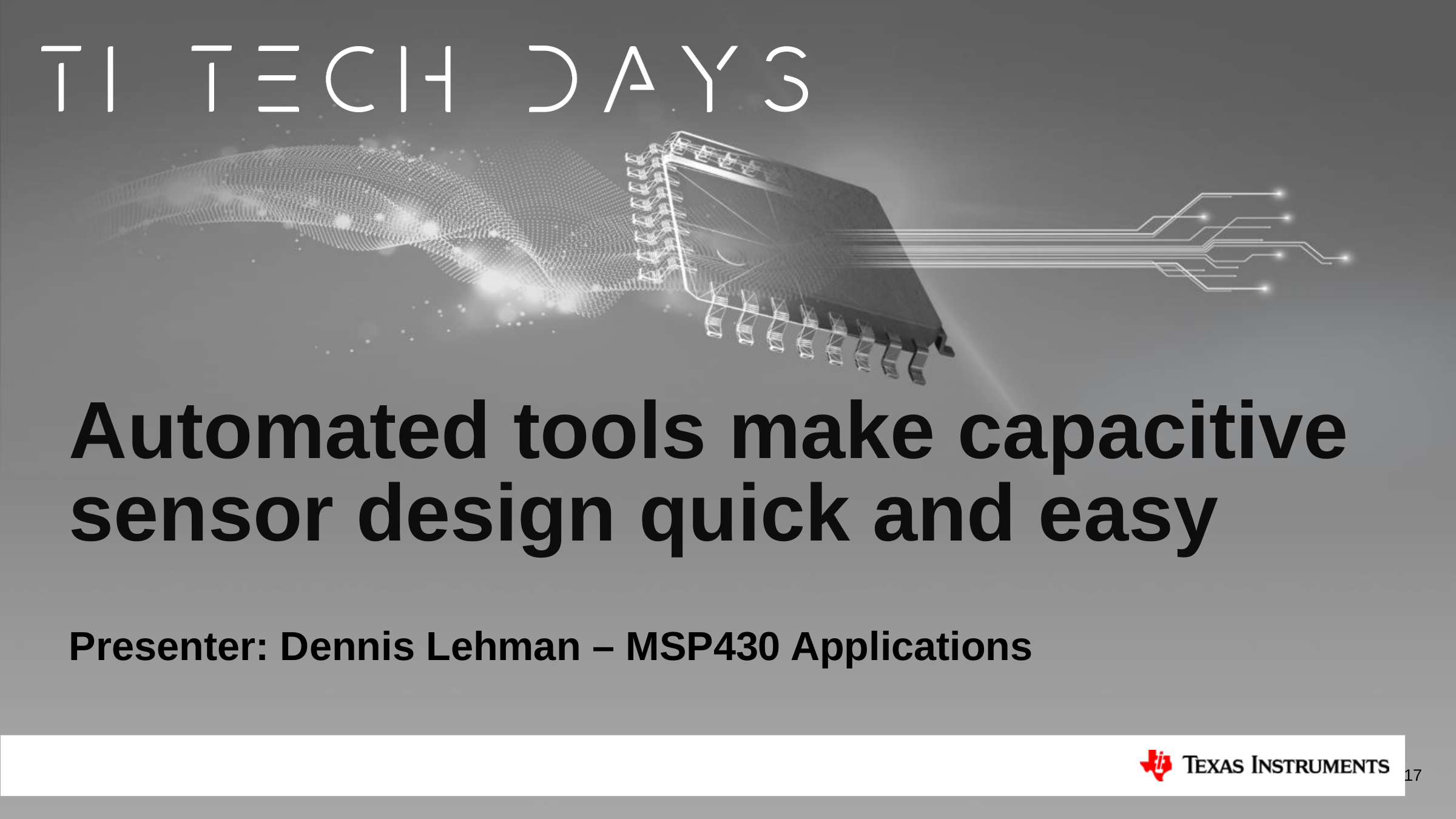

# Automated tools make capacitive sensor design quick and easy
Presenter: Dennis Lehman – MSP430 Applications

17